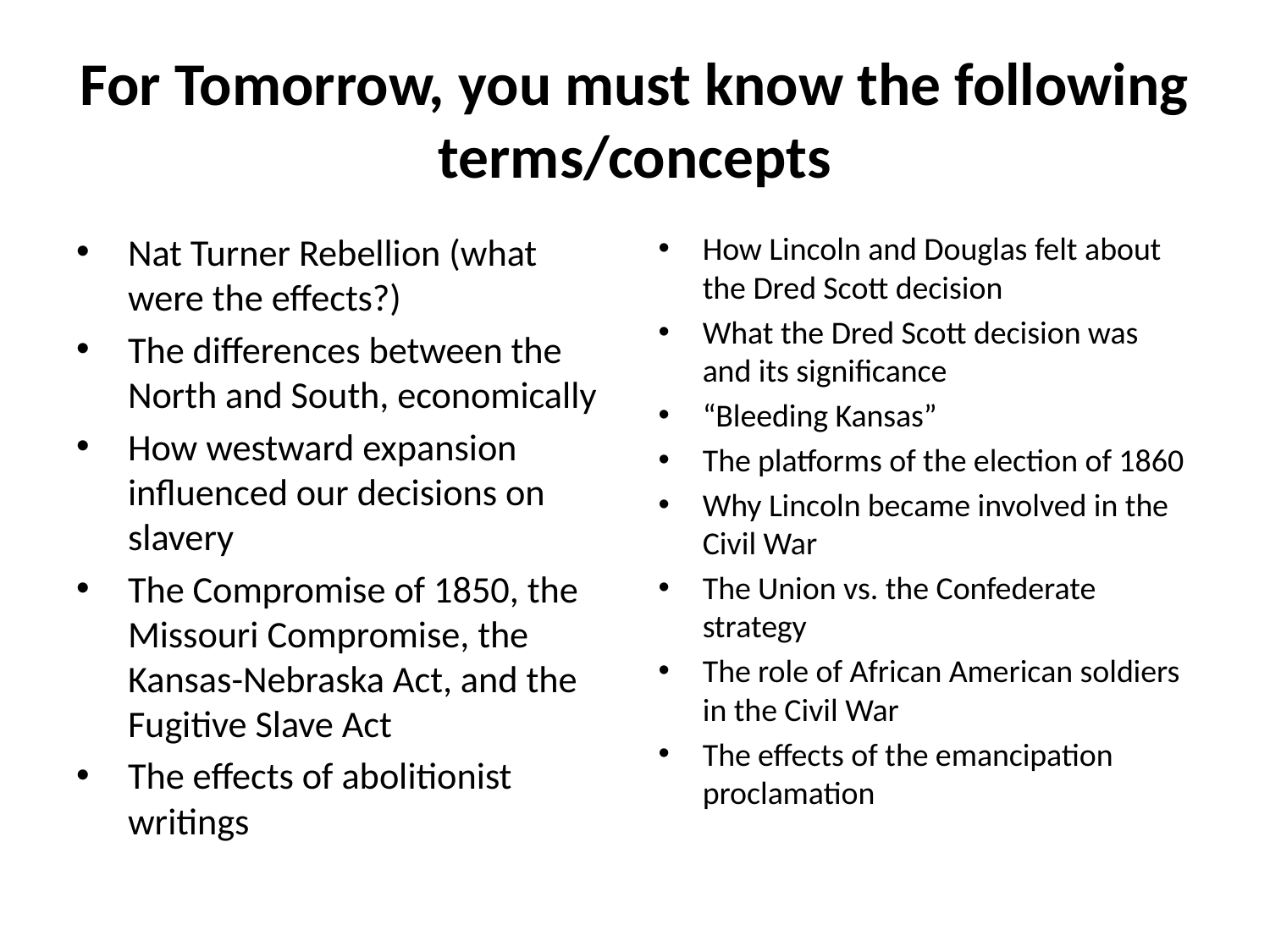

# For Tomorrow, you must know the following terms/concepts
Nat Turner Rebellion (what were the effects?)
The differences between the North and South, economically
How westward expansion influenced our decisions on slavery
The Compromise of 1850, the Missouri Compromise, the Kansas-Nebraska Act, and the Fugitive Slave Act
The effects of abolitionist writings

How Lincoln and Douglas felt about the Dred Scott decision
What the Dred Scott decision was and its significance
“Bleeding Kansas”
The platforms of the election of 1860
Why Lincoln became involved in the Civil War
The Union vs. the Confederate strategy
The role of African American soldiers in the Civil War
The effects of the emancipation proclamation